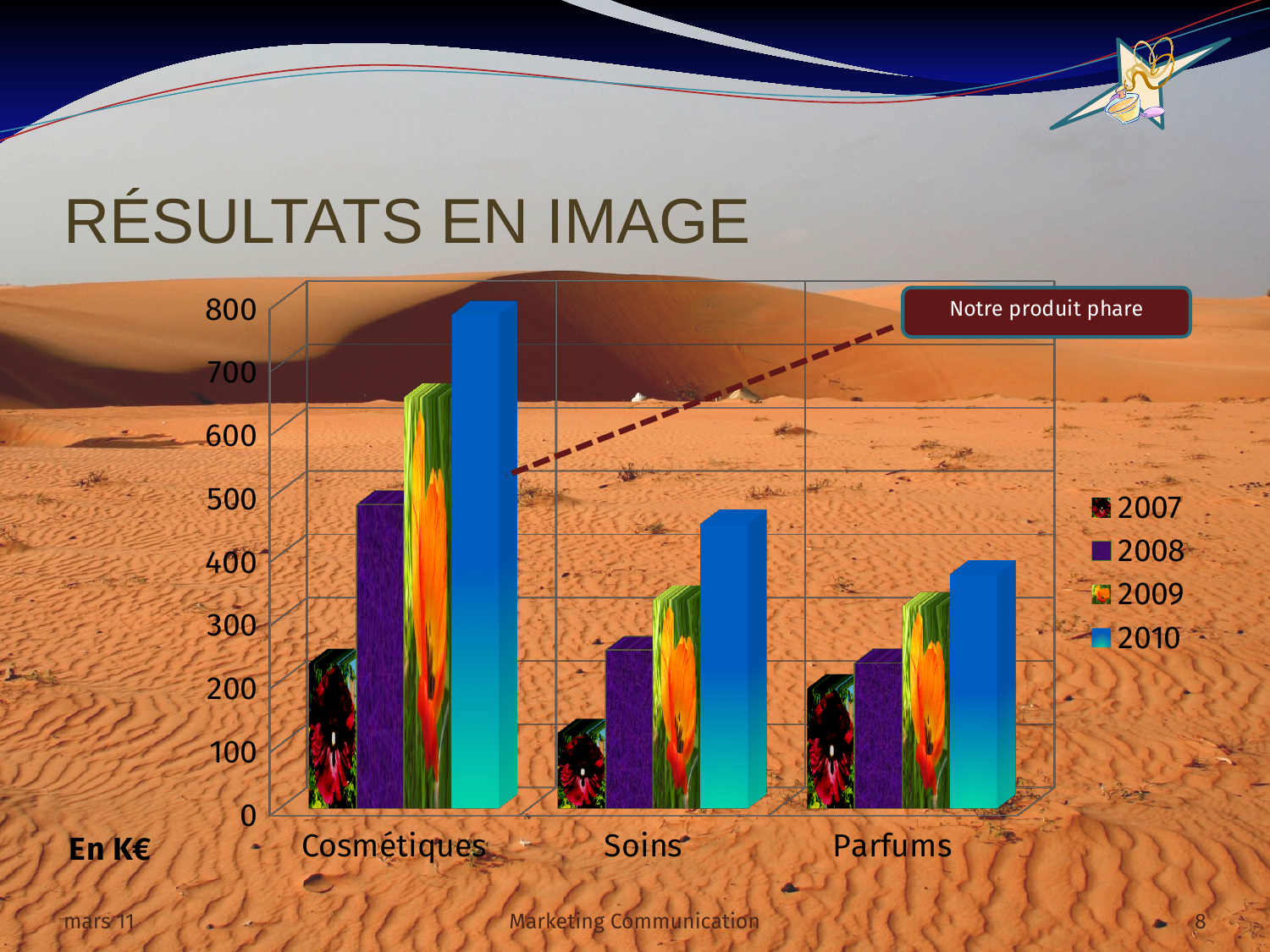

# Résultats en image

[unsupported chart]

mars 11
Marketing Communication
8